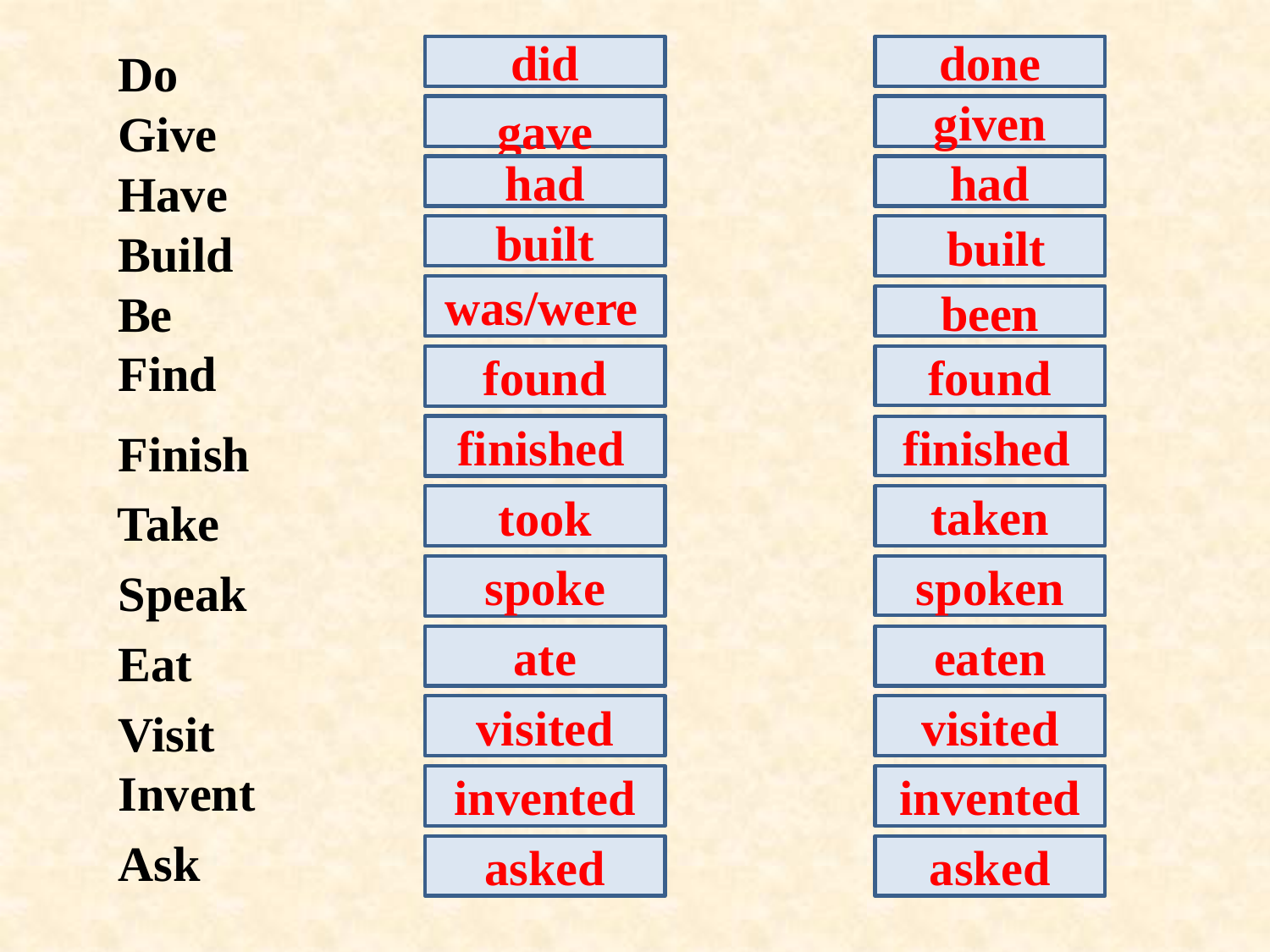

Do
did
done
Give
gave
given
Have
had
had
Build
built
 built
Be
was/were
been
Find
found
found
Finish
finished
finished
Take
took
taken
Speak
spoke
spoken
Eat
ate
eaten
Visit
visited
visited
Invent
invented
invented
Ask
asked
asked